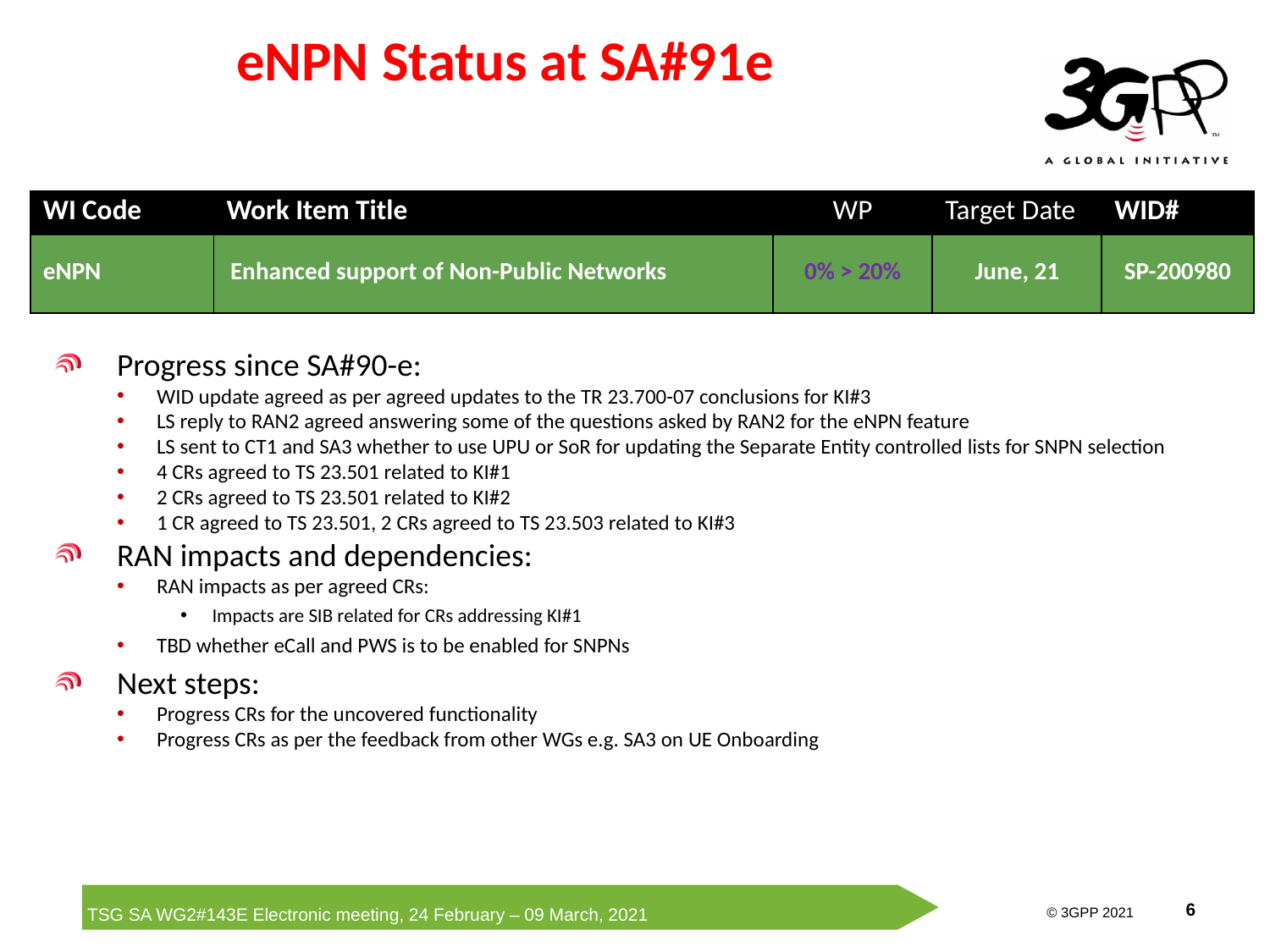

# eNPN Status at SA#91e
| WI Code | Work Item Title | WP | Target Date | WID# |
| --- | --- | --- | --- | --- |
| eNPN | Enhanced support of Non-Public Networks | 0% > 20% | June, 21 | SP-200980 |
Progress since SA#90-e:
WID update agreed as per agreed updates to the TR 23.700-07 conclusions for KI#3
LS reply to RAN2 agreed answering some of the questions asked by RAN2 for the eNPN feature
LS sent to CT1 and SA3 whether to use UPU or SoR for updating the Separate Entity controlled lists for SNPN selection
4 CRs agreed to TS 23.501 related to KI#1
2 CRs agreed to TS 23.501 related to KI#2
1 CR agreed to TS 23.501, 2 CRs agreed to TS 23.503 related to KI#3
RAN impacts and dependencies:
RAN impacts as per agreed CRs:
Impacts are SIB related for CRs addressing KI#1
TBD whether eCall and PWS is to be enabled for SNPNs
Next steps:
Progress CRs for the uncovered functionality
Progress CRs as per the feedback from other WGs e.g. SA3 on UE Onboarding